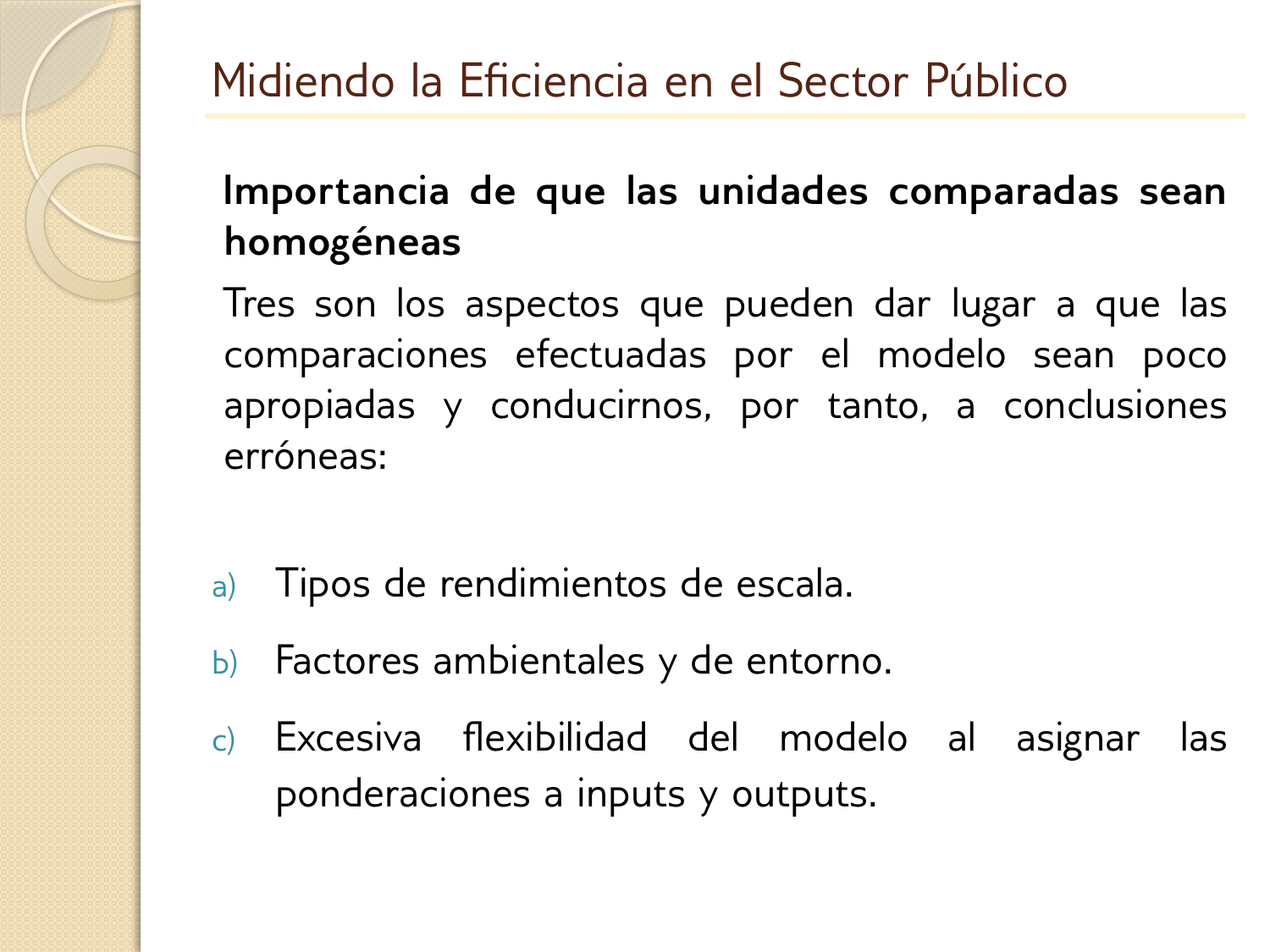

# Midiendo la Eficiencia en el Sector Público
Importancia de que las unidades comparadas sean homogéneas
Tres son los aspectos que pueden dar lugar a que las comparaciones efectuadas por el modelo sean poco apropiadas y conducirnos, por tanto, a conclusiones erróneas:

Tipos de rendimientos de escala.
Factores ambientales y de entorno.
Excesiva flexibilidad del modelo al asignar las ponderaciones a inputs y outputs.